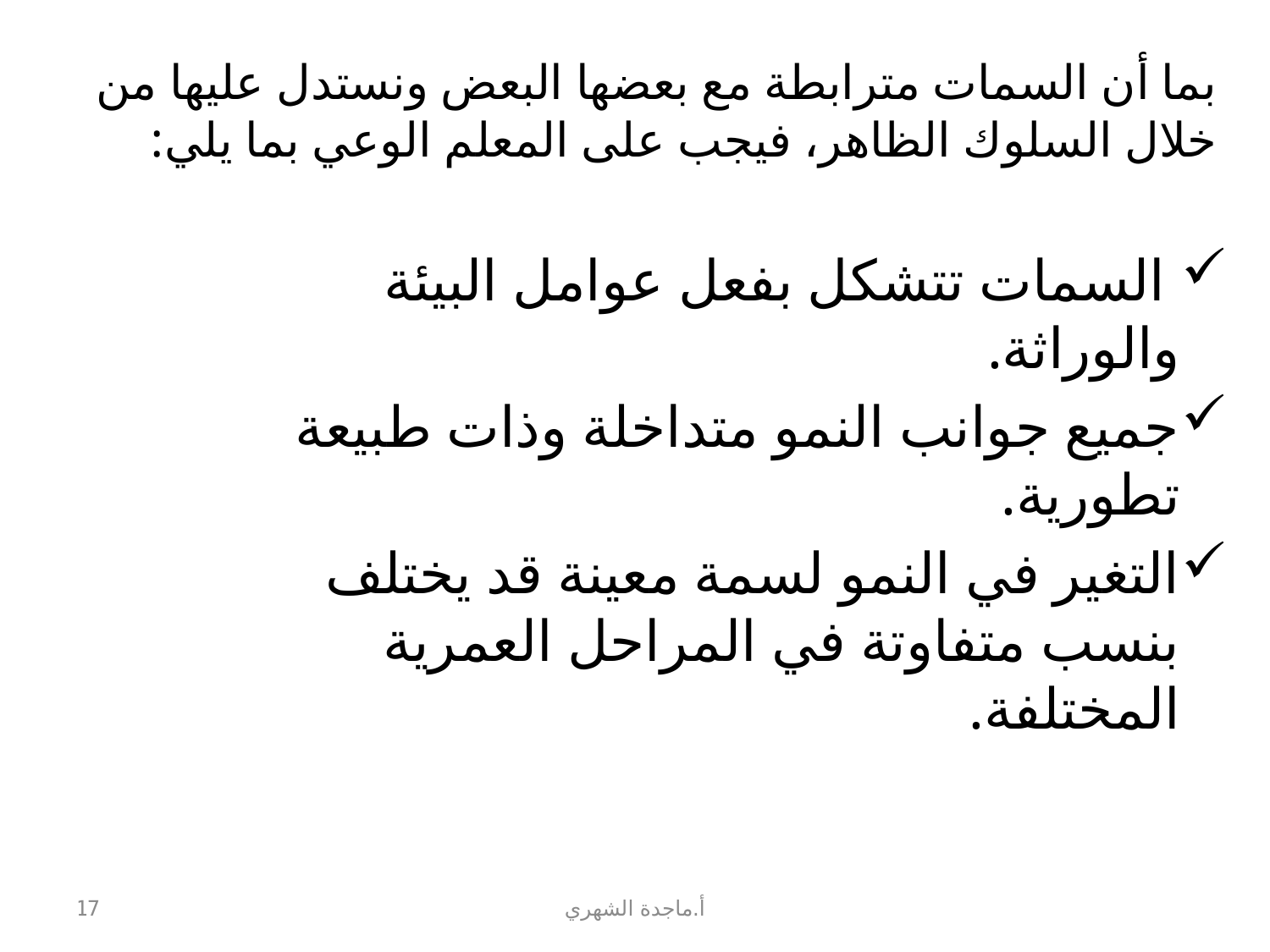

# بما أن السمات مترابطة مع بعضها البعض ونستدل عليها من خلال السلوك الظاهر، فيجب على المعلم الوعي بما يلي:
 السمات تتشكل بفعل عوامل البيئة والوراثة.
جميع جوانب النمو متداخلة وذات طبيعة تطورية.
التغير في النمو لسمة معينة قد يختلف بنسب متفاوتة في المراحل العمرية المختلفة.
17
أ.ماجدة الشهري